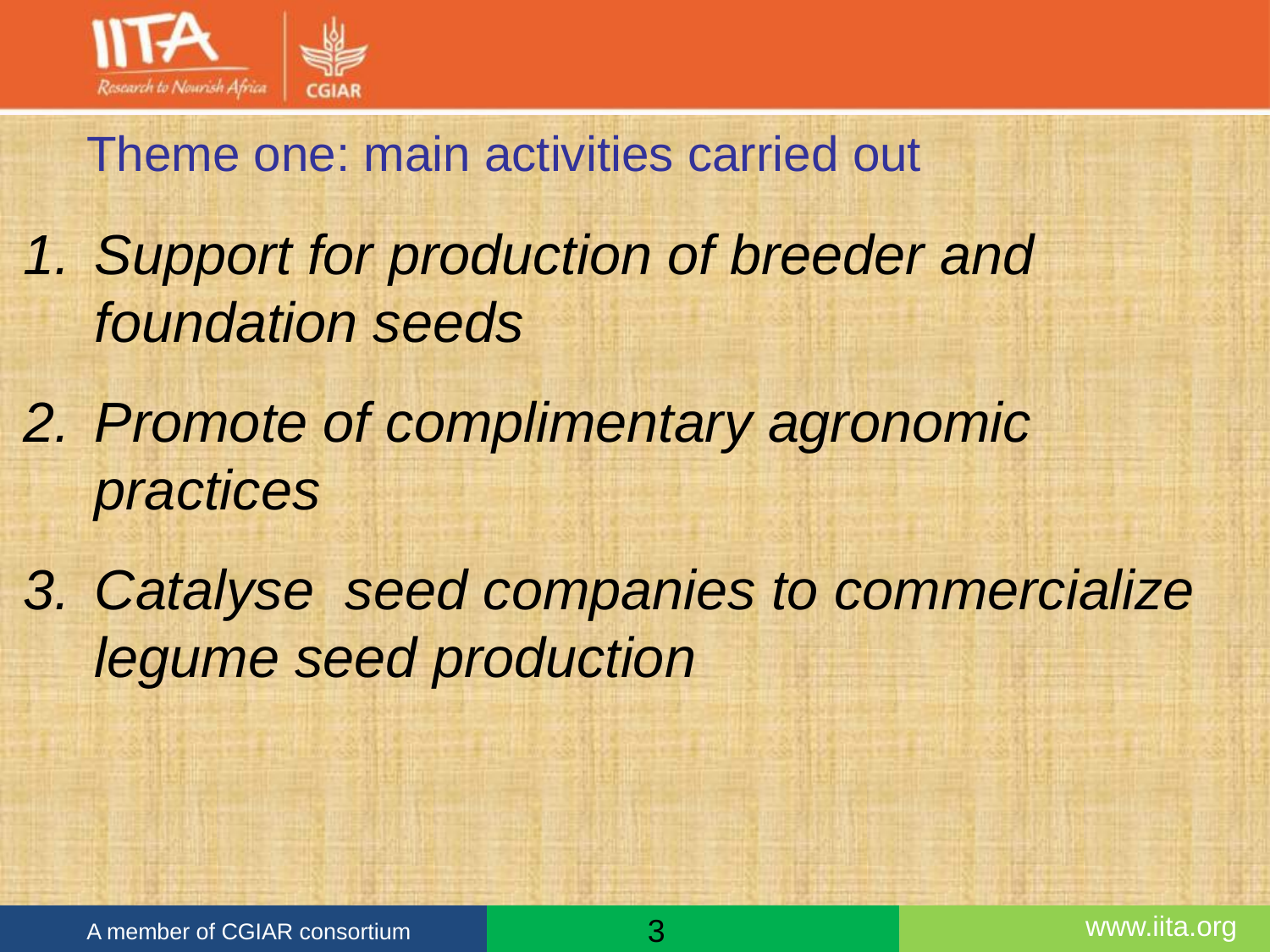

Theme one: main activities carried out
Support for production of breeder and foundation seeds
Promote of complimentary agronomic practices
Catalyse  seed companies to commercialize legume seed production

3